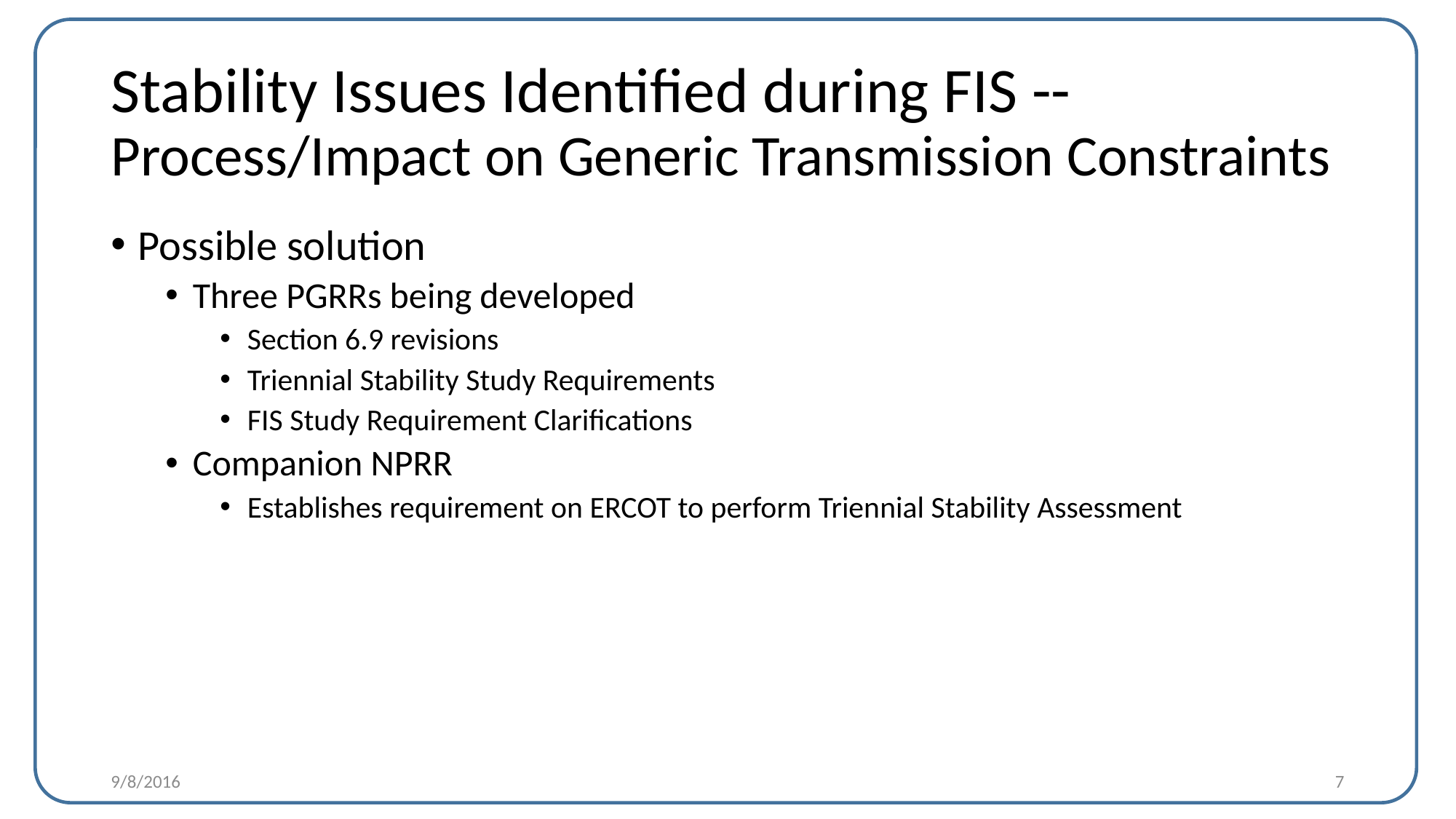

# Stability Issues Identified during FIS -- Process/Impact on Generic Transmission Constraints
Possible solution
Three PGRRs being developed
Section 6.9 revisions
Triennial Stability Study Requirements
FIS Study Requirement Clarifications
Companion NPRR
Establishes requirement on ERCOT to perform Triennial Stability Assessment
9/8/2016
7